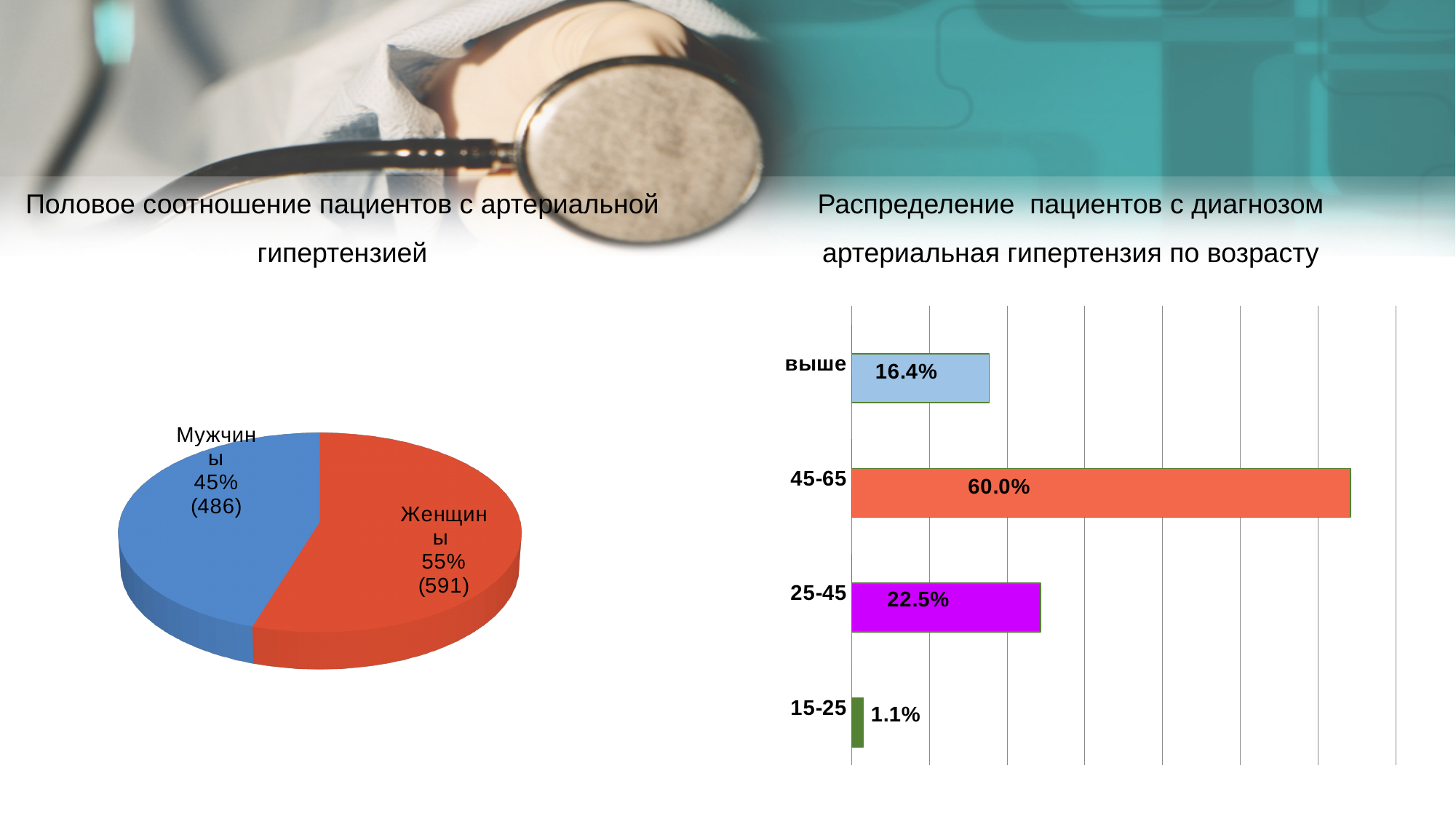

Половое соотношение пациентов с артериальной гипертензией

Распределение  пациентов с диагнозом артериальная гипертензия по возрасту

### Chart

| Category | Количество | Проценты |
|---|---|---|
| 15-25 | 15.0 | 0.011 |
| 25-45 | 243.0 | 0.225 |
| 45-65 | 642.0 | 0.6 |
| выше | 177.0 | 0.164 |

[unsupported chart]